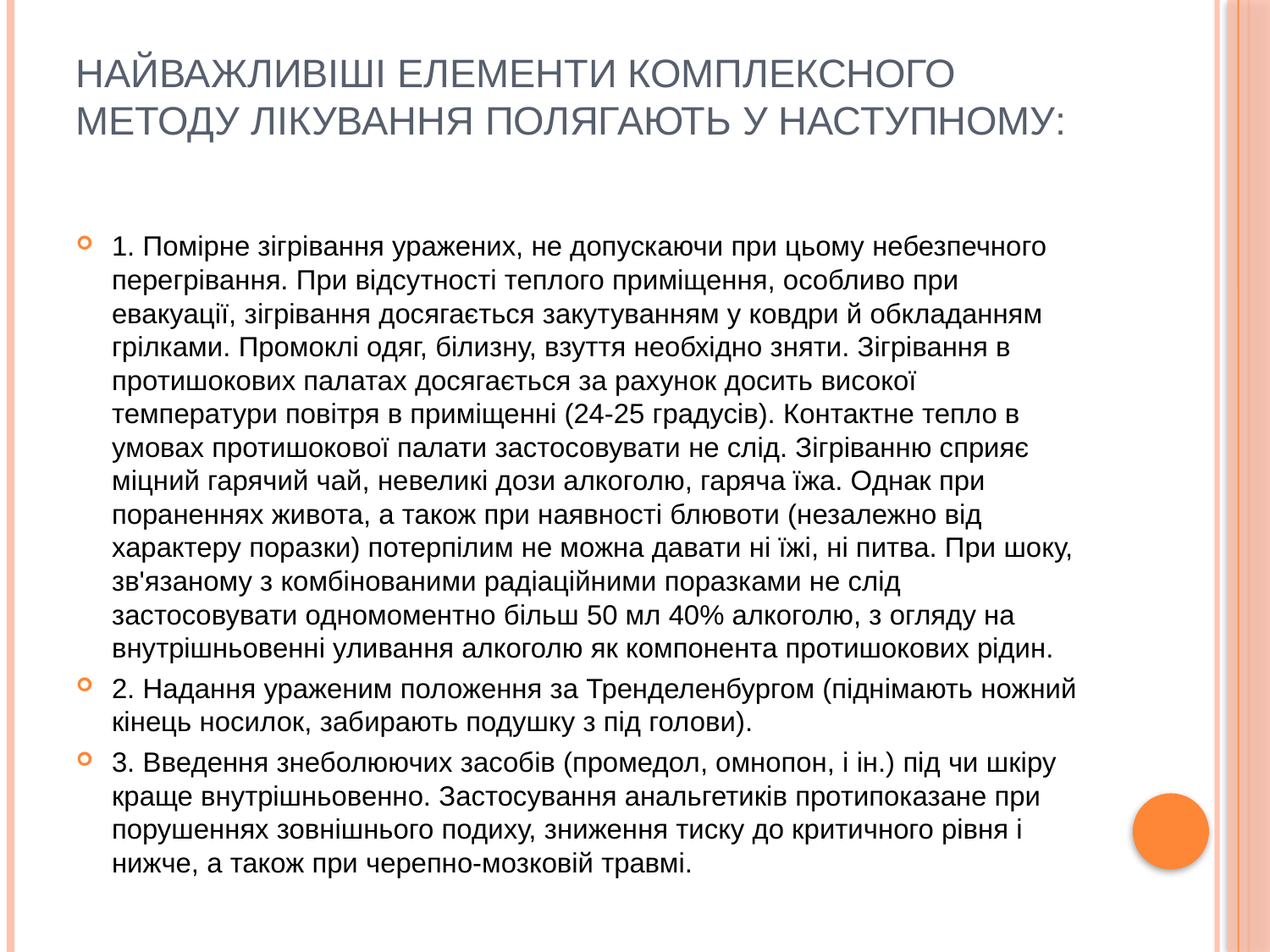

# Найважливіші елементи комплексного методу лікування полягають у наступному:
1. Помірне зігрівання уражених, не допускаючи при цьому небезпечного перегрівання. При відсутності теплого приміщення, особливо при евакуації, зігрівання досягається закутуванням у ковдри й обкладанням грілками. Промоклі одяг, білизну, взуття необхідно зняти. Зігрівання в протишокових палатах досягається за рахунок досить високої температури повітря в приміщенні (24-25 градусів). Контактне тепло в умовах протишокової палати застосовувати не слід. Зігріванню сприяє міцний гарячий чай, невеликі дози алкоголю, гаряча їжа. Однак при пораненнях живота, а також при наявності блювоти (незалежно від характеру поразки) потерпілим не можна давати ні їжі, ні питва. При шоку, зв'язаному з комбінованими радіаційними поразками не слід застосовувати одномоментно більш 50 мл 40% алкоголю, з огляду на внутрішньовенні уливання алкоголю як компонента протишокових рідин.
2. Надання ураженим положення за Тренделенбургом (піднімають ножний кінець носилок, забирають подушку з під голови).
3. Введення знеболюючих засобів (промедол, омнопон, і ін.) під чи шкіру краще внутрішньовенно. Застосування анальгетиків протипоказане при порушеннях зовнішнього подиху, зниження тиску до критичного рівня і нижче, а також при черепно-мозковій травмі.